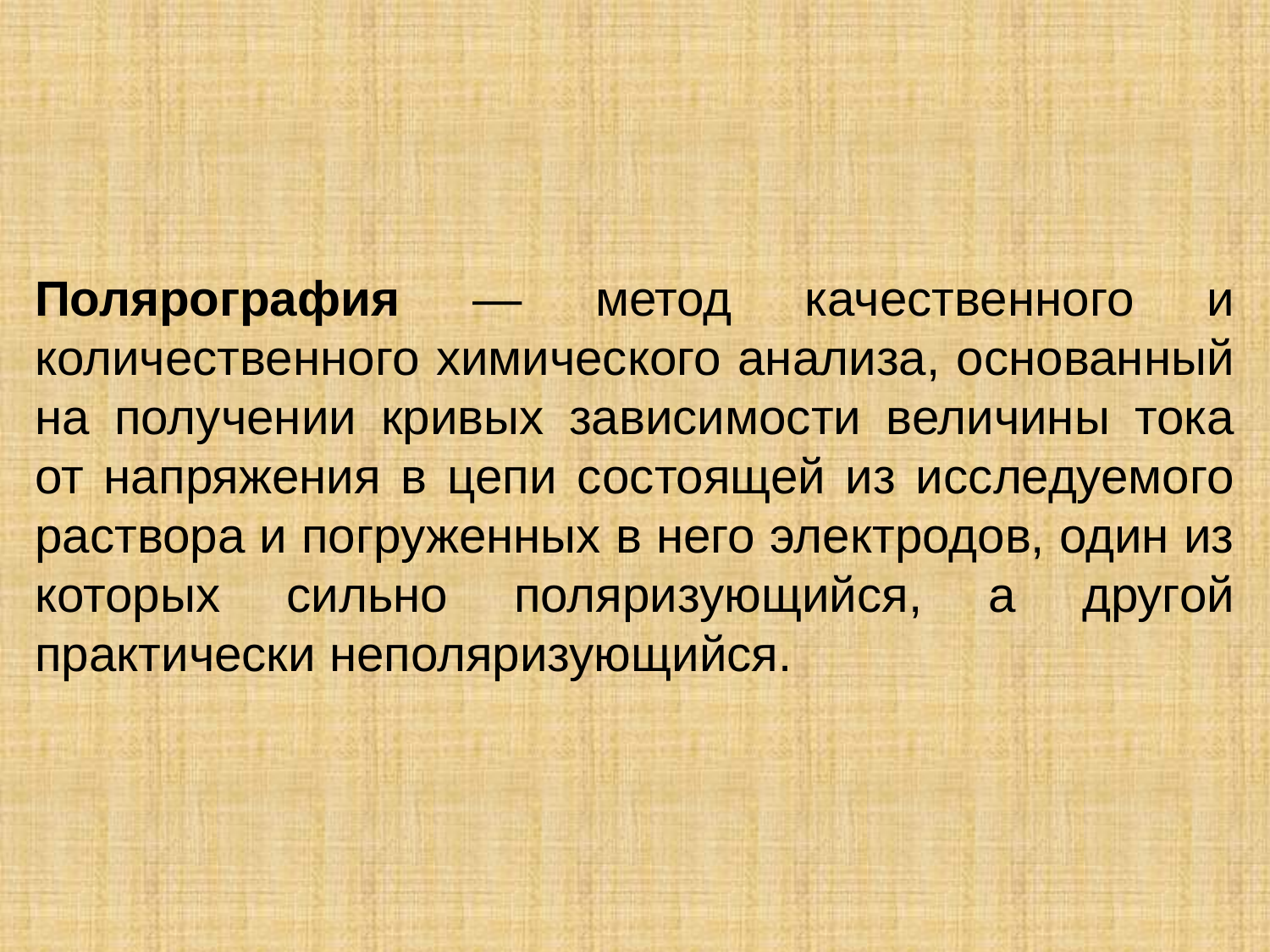

Полярография — метод качественного и количественного химического анализа, основанный на получении кривых зависимости величины тока от напряжения в цепи состоящей из исследуемого раствора и погруженных в него электродов, один из которых сильно поляризующийся, а другой практически неполяризующийся.